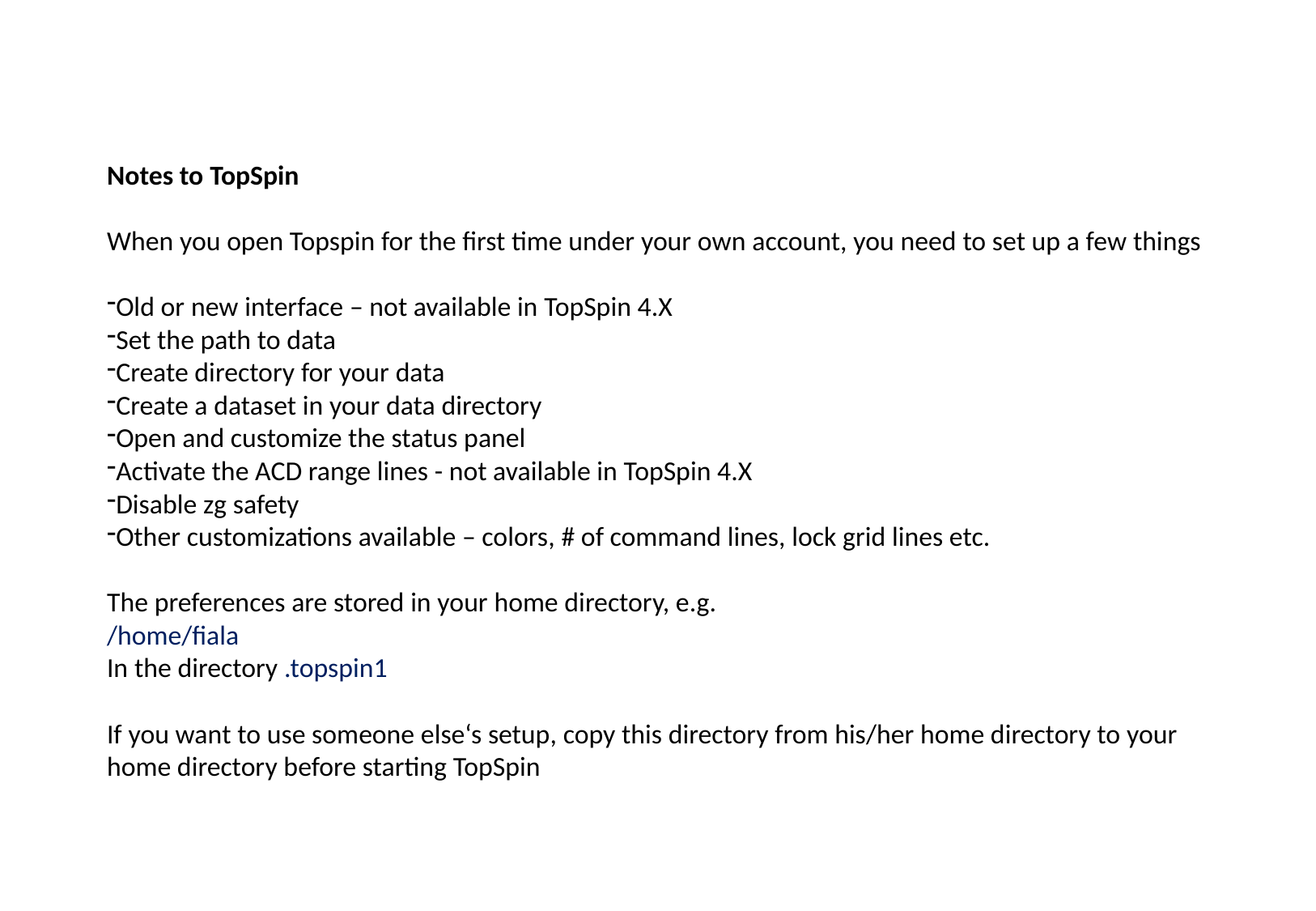

Notes to TopSpin

When you open Topspin for the first time under your own account, you need to set up a few things

Old or new interface – not available in TopSpin 4.X
Set the path to data
Create directory for your data
Create a dataset in your data directory
Open and customize the status panel
Activate the ACD range lines - not available in TopSpin 4.X
Disable zg safety
Other customizations available – colors, # of command lines, lock grid lines etc.

The preferences are stored in your home directory, e.g.
/home/fiala
In the directory .topspin1

If you want to use someone else‘s setup, copy this directory from his/her home directory to your home directory before starting TopSpin